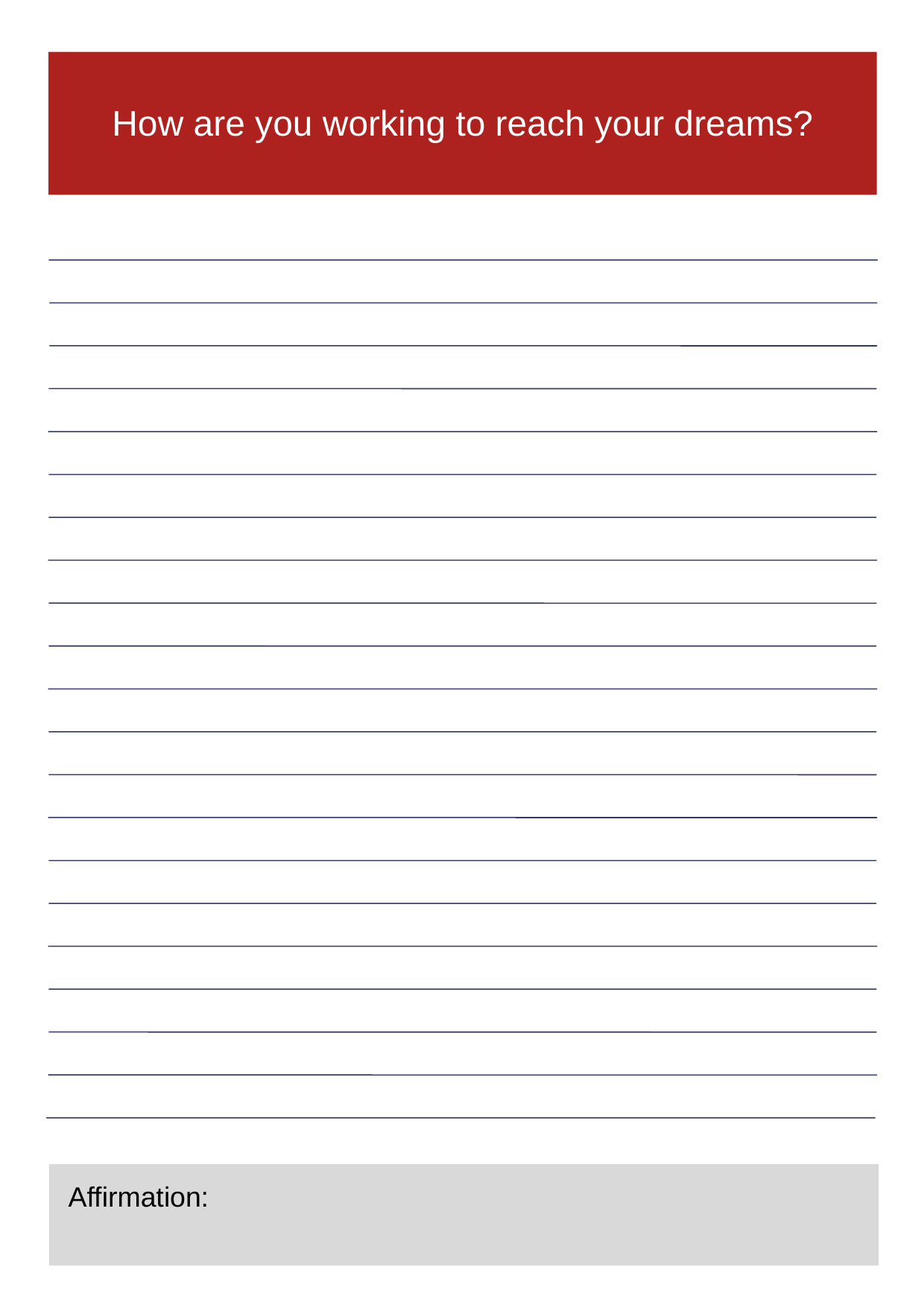

How are you working to reach your dreams?

Affirmation: